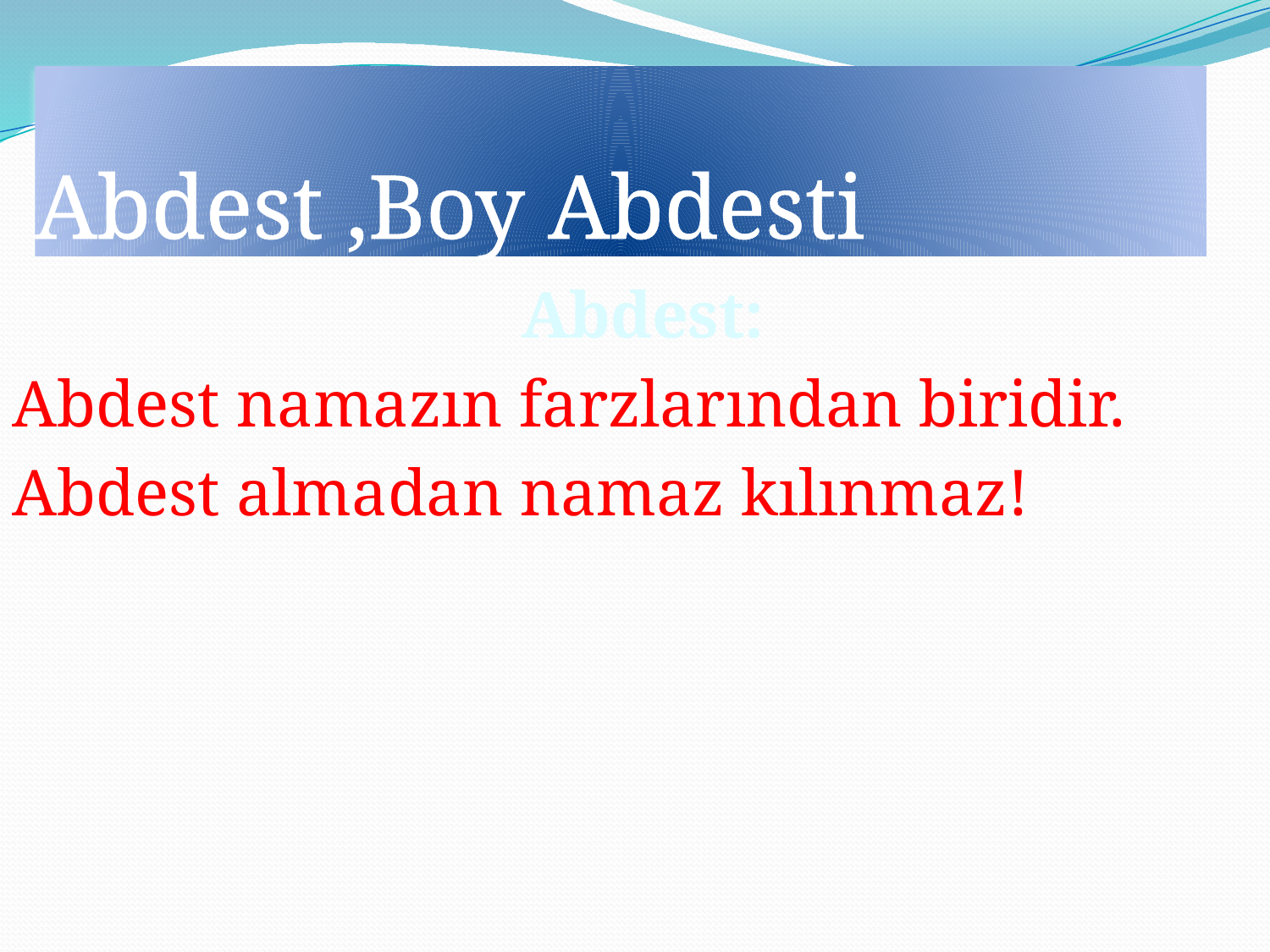

# Abdest ,Boy Abdesti
                                         Abdest:
Abdest namazın farzlarından biridir.
Abdest almadan namaz kılınmaz!